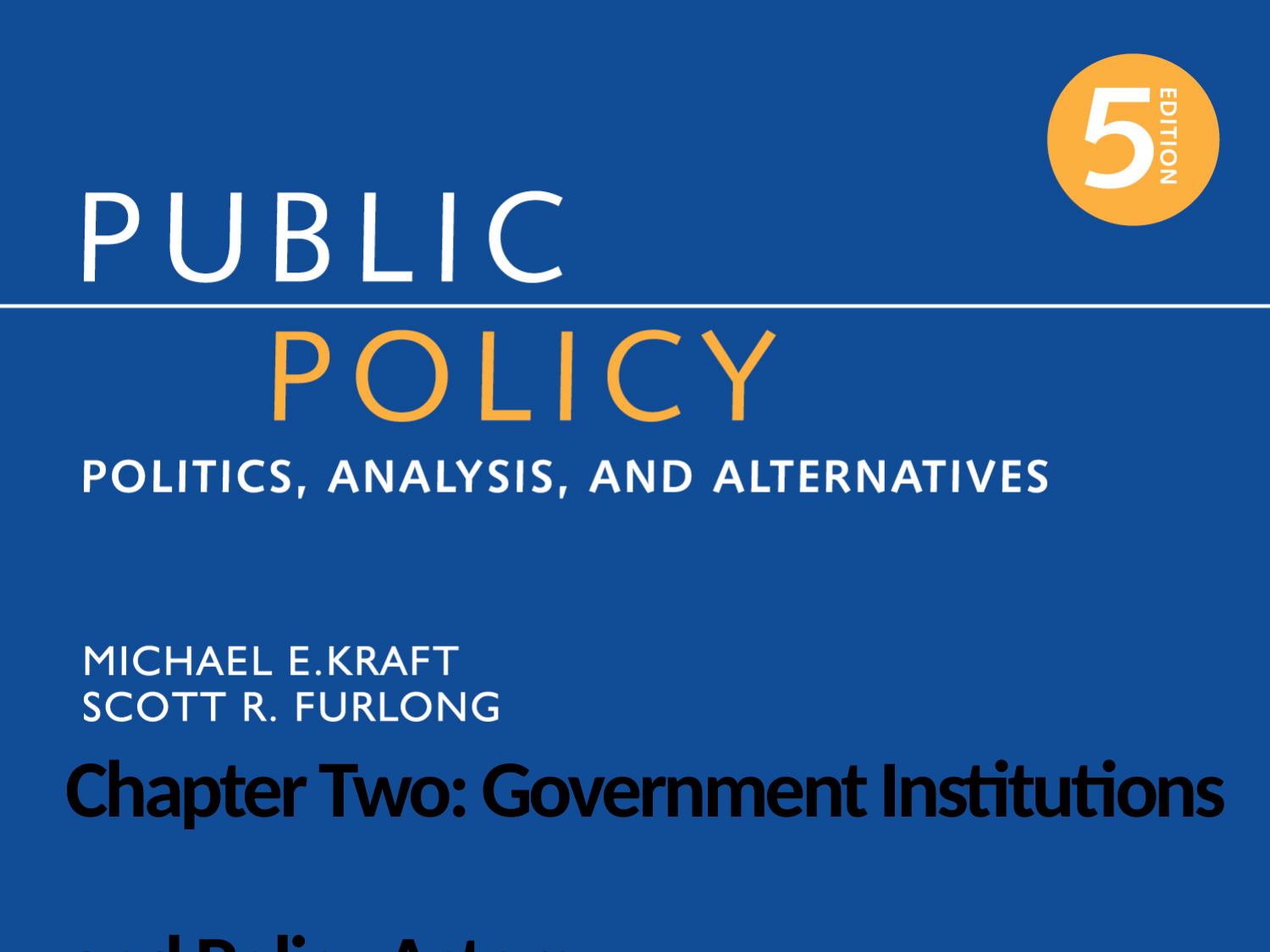

# Chapter Two: Government Institutions and Policy Actors